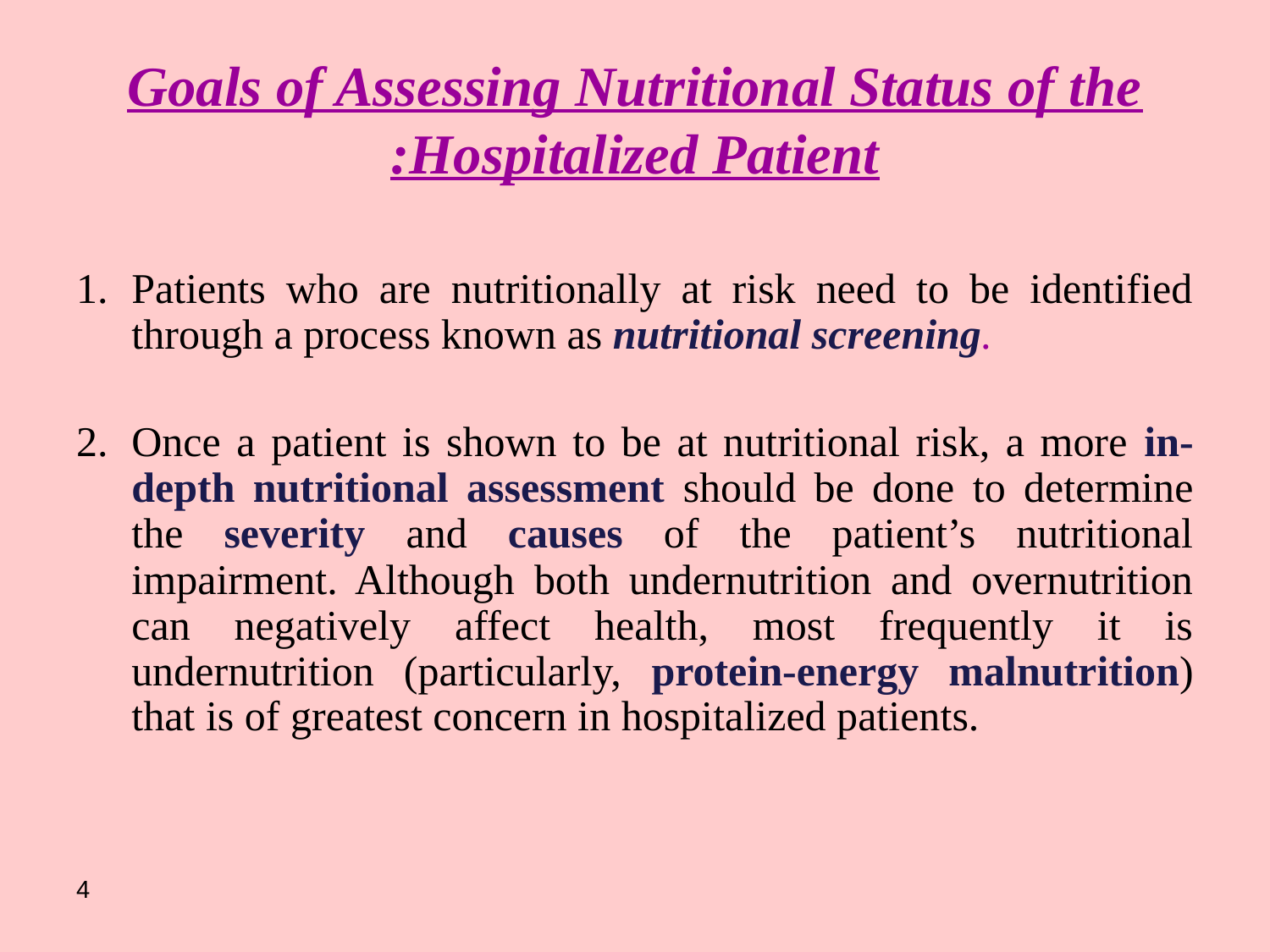

# Goals of Assessing Nutritional Status of the Hospitalized Patient:

Patients who are nutritionally at risk need to be identified through a process known as nutritional screening.

Once a patient is shown to be at nutritional risk, a more in-depth nutritional assessment should be done to determine the severity and causes of the patient’s nutritional impairment. Although both undernutrition and overnutrition can negatively affect health, most frequently it is undernutrition (particularly, protein-energy malnutrition) that is of greatest concern in hospitalized patients.

4